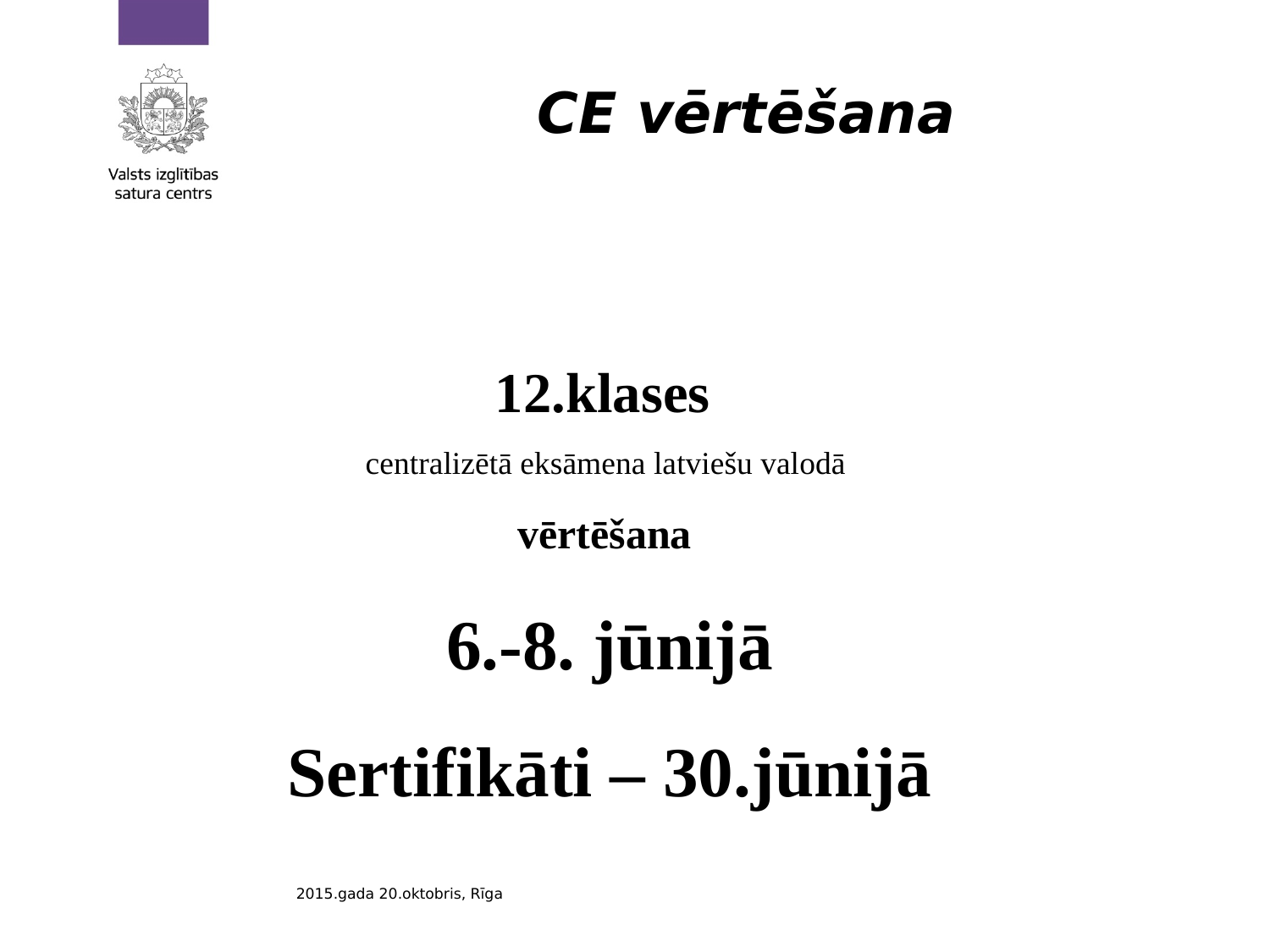

CE vērtēšana
12.klases
centralizētā eksāmena latviešu valodā
vērtēšana
6.-8. jūnijā
Sertifikāti – 30.jūnijā

2015.gada 20.oktobris, Rīga